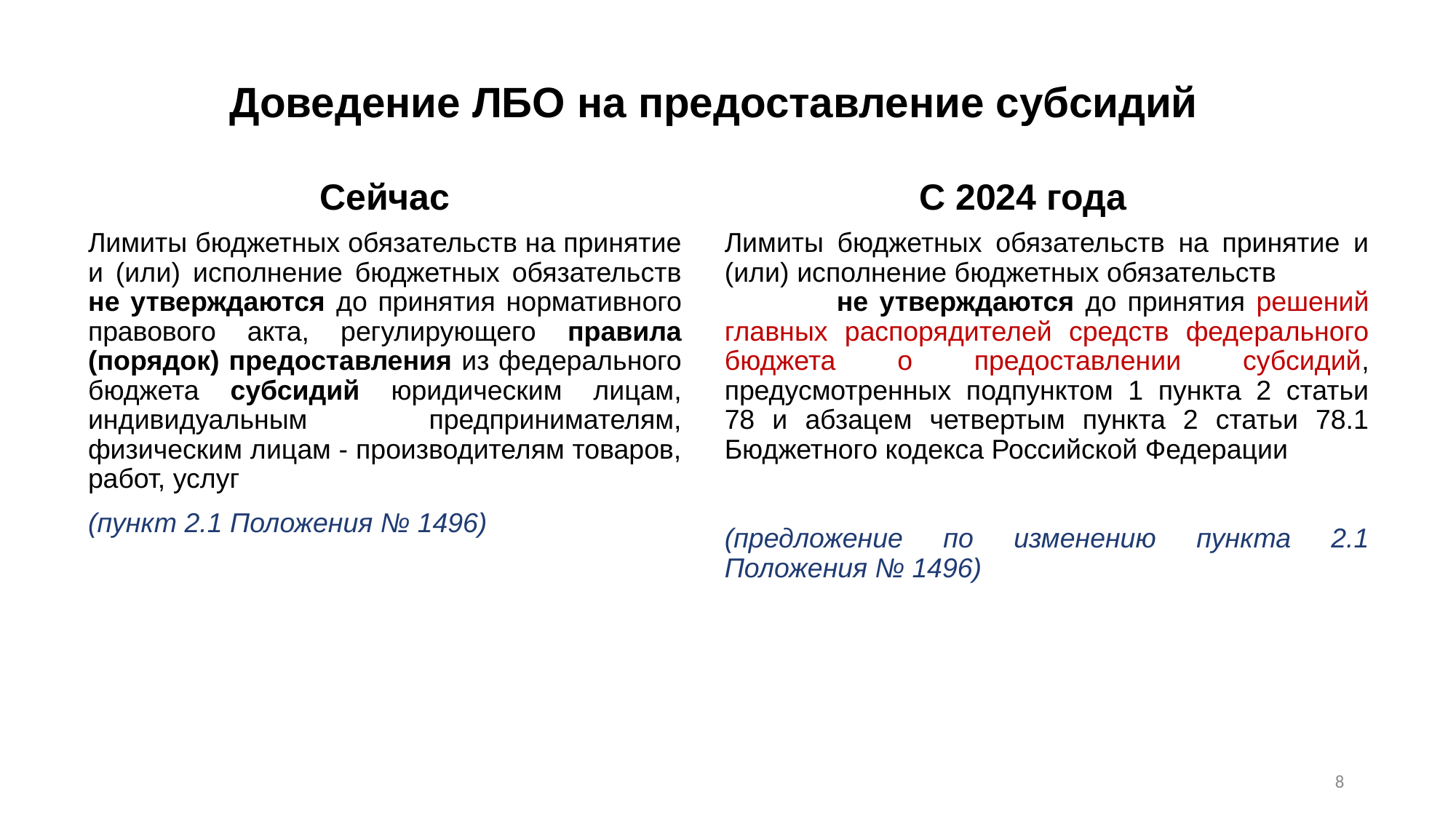

# Доведение ЛБО на предоставление субсидий
Сейчас
С 2024 года
Лимиты бюджетных обязательств на принятие и (или) исполнение бюджетных обязательств не утверждаются до принятия нормативного правового акта, регулирующего правила (порядок) предоставления из федерального бюджета субсидий юридическим лицам, индивидуальным предпринимателям, физическим лицам - производителям товаров, работ, услуг
(пункт 2.1 Положения № 1496)
Лимиты бюджетных обязательств на принятие и (или) исполнение бюджетных обязательств                       не утверждаются до принятия решений главных распорядителей средств федерального бюджета о предоставлении субсидий, предусмотренных подпунктом 1 пункта 2 статьи 78 и абзацем четвертым пункта 2 статьи 78.1 Бюджетного кодекса Российской Федерации

(предложение по изменению пункта 2.1 Положения № 1496)

8